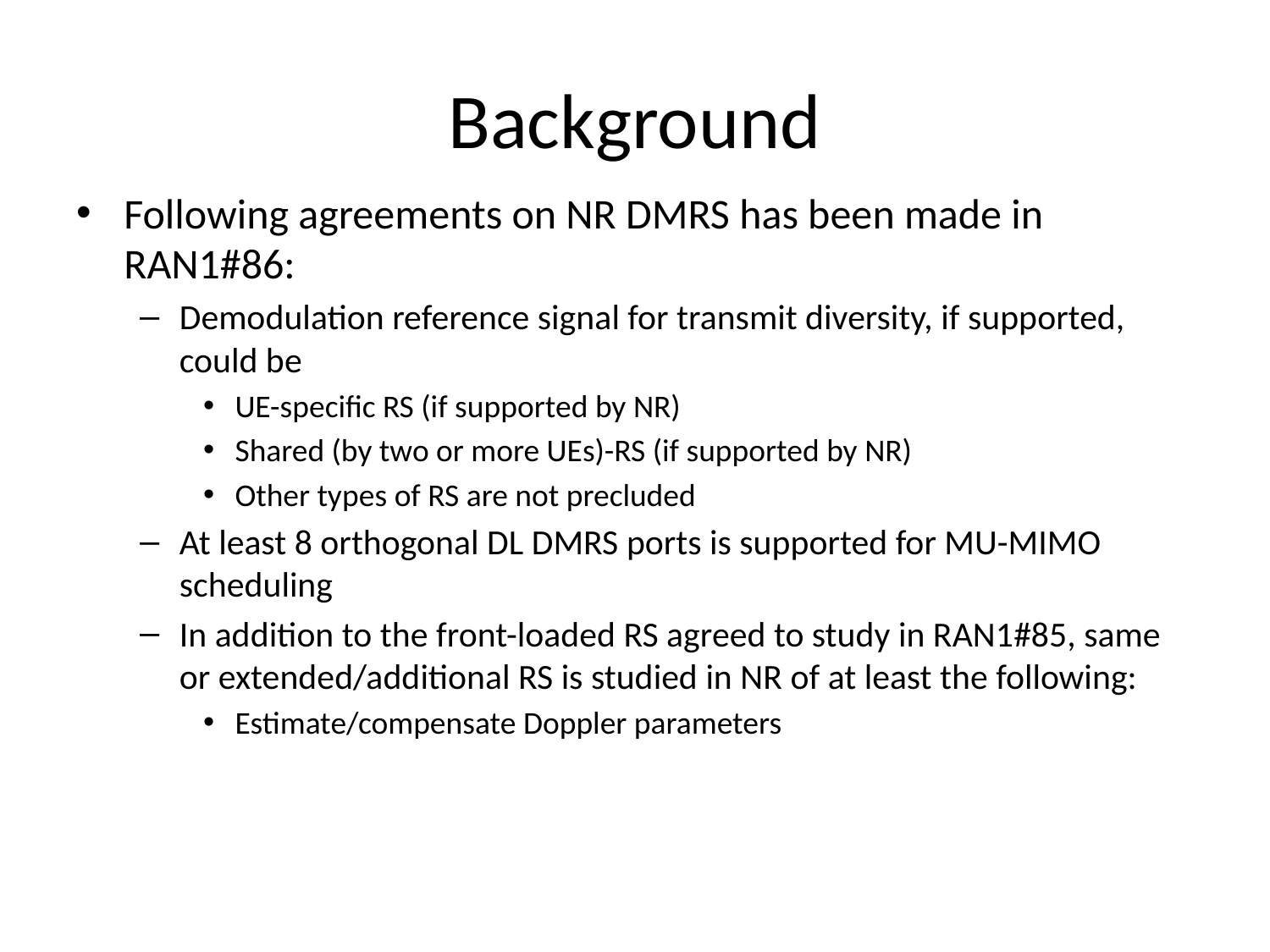

# Background
Following agreements on NR DMRS has been made in RAN1#86:
Demodulation reference signal for transmit diversity, if supported, could be
UE-specific RS (if supported by NR)
Shared (by two or more UEs)-RS (if supported by NR)
Other types of RS are not precluded
At least 8 orthogonal DL DMRS ports is supported for MU-MIMO scheduling
In addition to the front-loaded RS agreed to study in RAN1#85, same or extended/additional RS is studied in NR of at least the following:
Estimate/compensate Doppler parameters